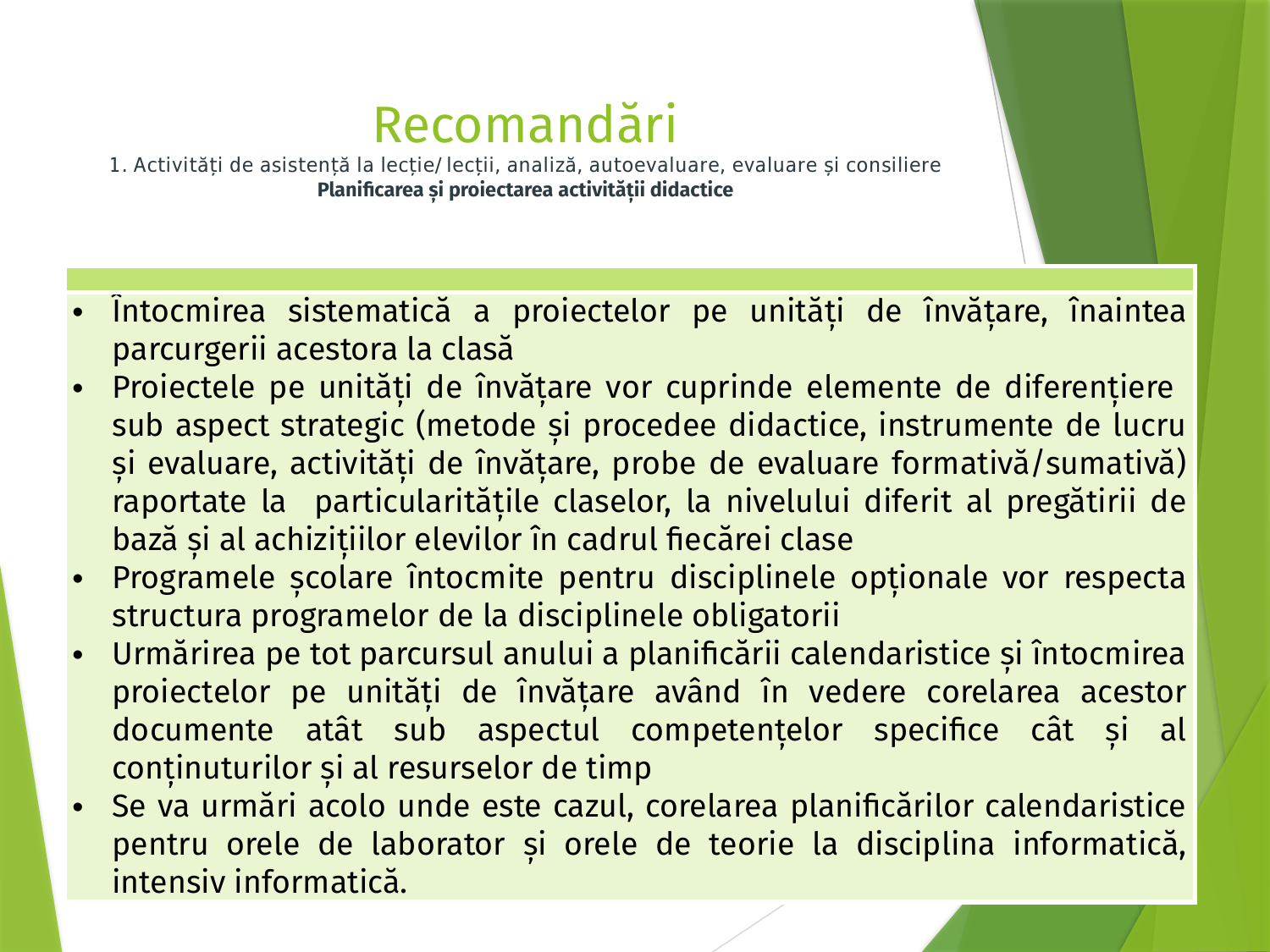

# Recomandări 1. Activități de asistență la lecție/lecții, analiză, autoevaluare, evaluare și consiliere Planificarea și proiectarea activității didactice
|  |
| --- |
| Întocmirea sistematică a proiectelor pe unităţi de învăţare, înaintea parcurgerii acestora la clasă Proiectele pe unităţi de învăţare vor cuprinde elemente de diferenţiere sub aspect strategic (metode și procedee didactice, instrumente de lucru şi evaluare, activități de învățare, probe de evaluare formativă/sumativă) raportate la particularităţile claselor, la nivelului diferit al pregătirii de bază și al achiziţiilor elevilor în cadrul fiecărei clase Programele școlare întocmite pentru disciplinele opționale vor respecta structura programelor de la disciplinele obligatorii Urmărirea pe tot parcursul anului a planificării calendaristice și întocmirea proiectelor pe unități de învățare având în vedere corelarea acestor documente atât sub aspectul competențelor specifice cât și al conținuturilor și al resurselor de timp Se va urmări acolo unde este cazul, corelarea planificărilor calendaristice pentru orele de laborator și orele de teorie la disciplina informatică, intensiv informatică. |